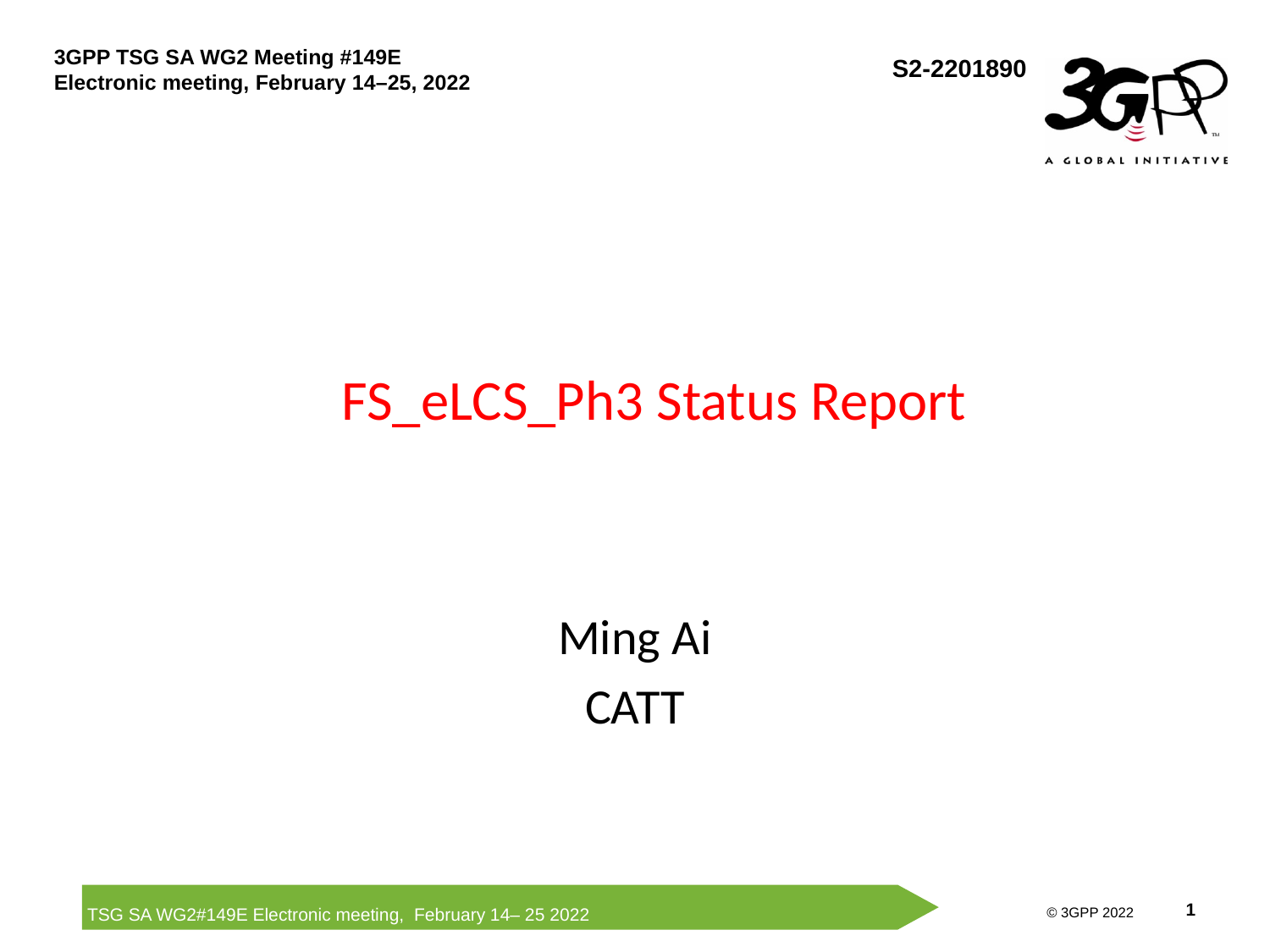

# FS_eLCS_Ph3 Status Report
Ming Ai
CATT